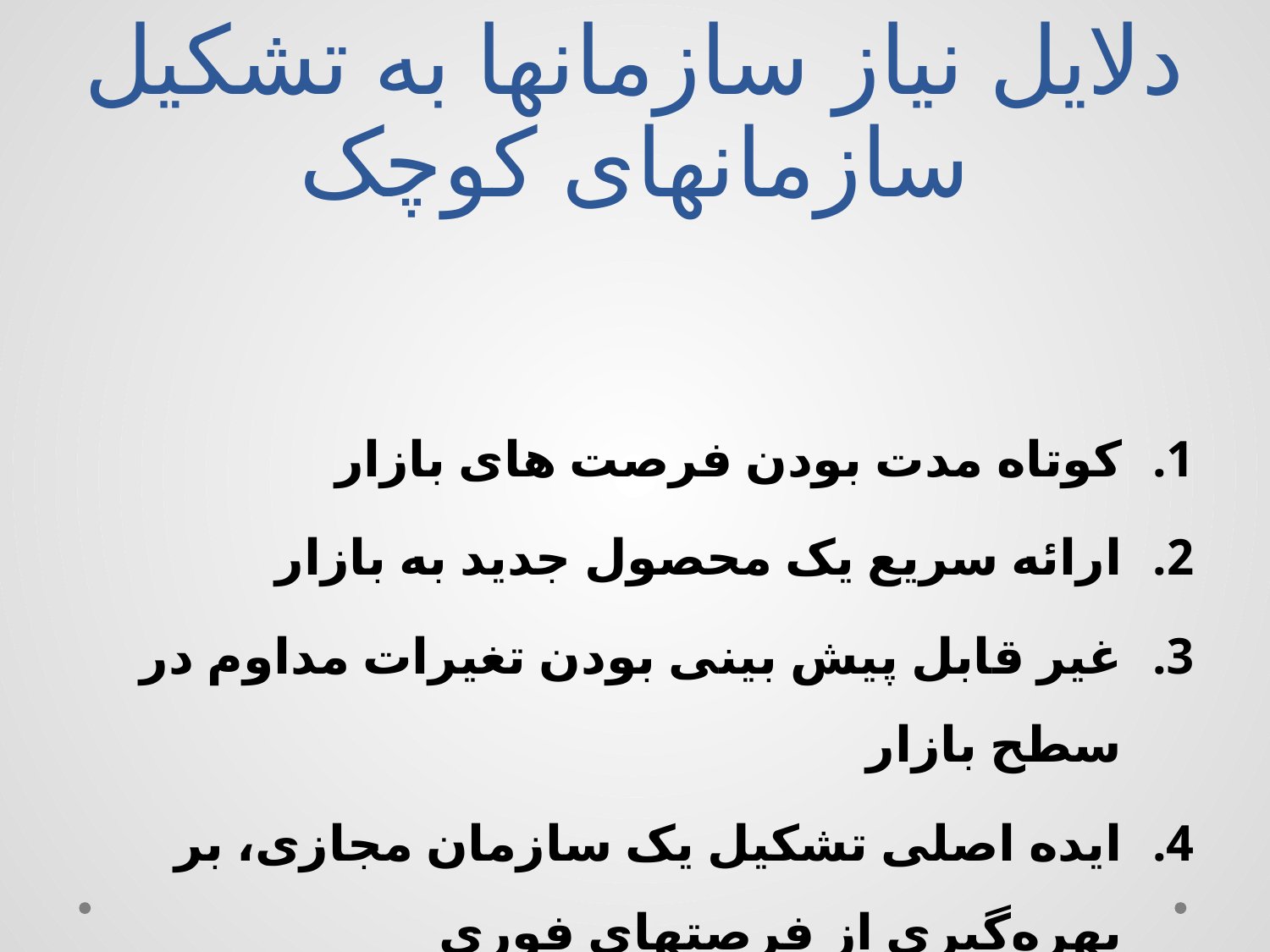

# دلایل نیاز سازمانها به تشکیل سازمانهای کوچک
کوتاه مدت بودن فرصت های بازار
ارائه سریع یک محصول جدید به بازار
غیر قابل پیش بینی بودن تغیرات مداوم در سطح بازار
ایده‌ اصلی تشکیل یک سازمان مجازی، بر بهره‌گیری از فرصتهای فوری